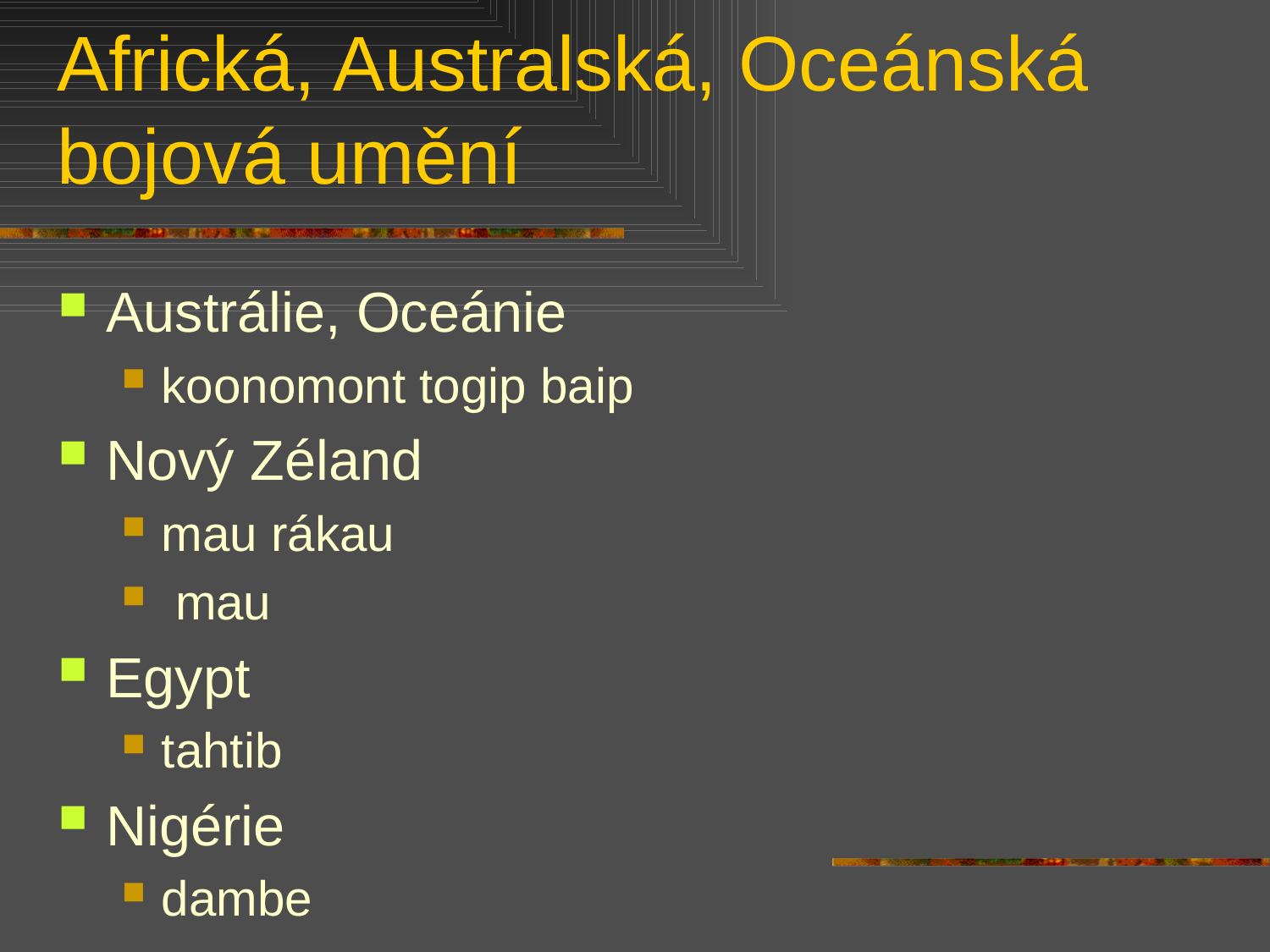

# Africká, Australská, Oceánská bojová umění
Austrálie, Oceánie
koonomont togip baip
Nový Zéland
mau rákau
 mau
Egypt
tahtib
Nigérie
dambe